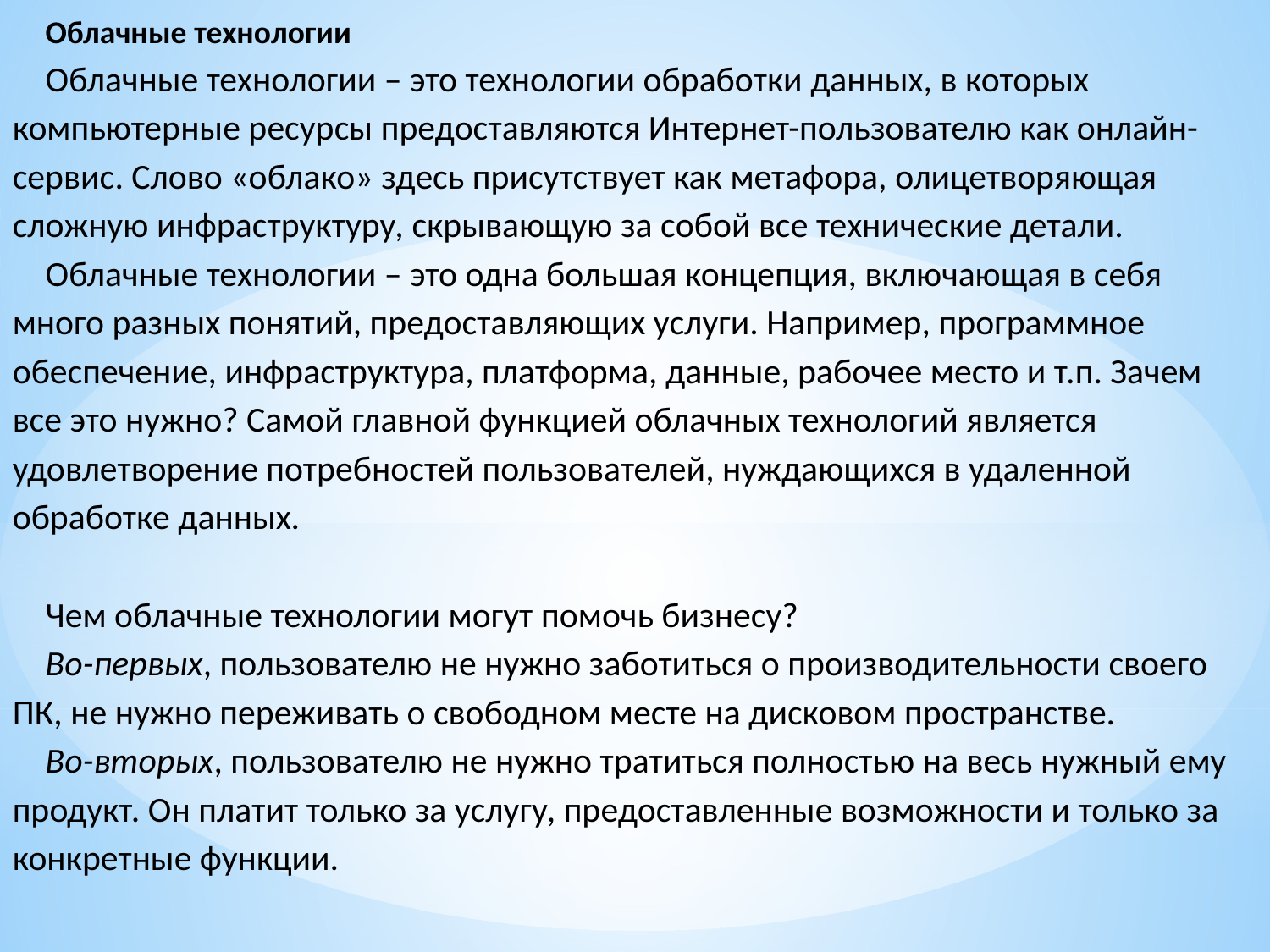

Облачные технологии
Облачные технологии – это технологии обработки данных, в которых компьютерные ресурсы предоставляются Интернет-пользователю как онлайн-сервис. Слово «облако» здесь присутствует как метафора, олицетворяющая сложную инфраструктуру, скрывающую за собой все технические детали.
Облачные технологии – это одна большая концепция, включающая в себя много разных понятий, предоставляющих услуги. Например, программное обеспечение, инфраструктура, платформа, данные, рабочее место и т.п. Зачем все это нужно? Самой главной функцией облачных технологий является удовлетворение потребностей пользователей, нуждающихся в удаленной обработке данных.
Чем облачные технологии могут помочь бизнесу?
Во-первых, пользователю не нужно заботиться о производительности своего ПК, не нужно переживать о свободном месте на дисковом пространстве.
Во-вторых, пользователю не нужно тратиться полностью на весь нужный ему продукт. Он платит только за услугу, предоставленные возможности и только за конкретные функции.